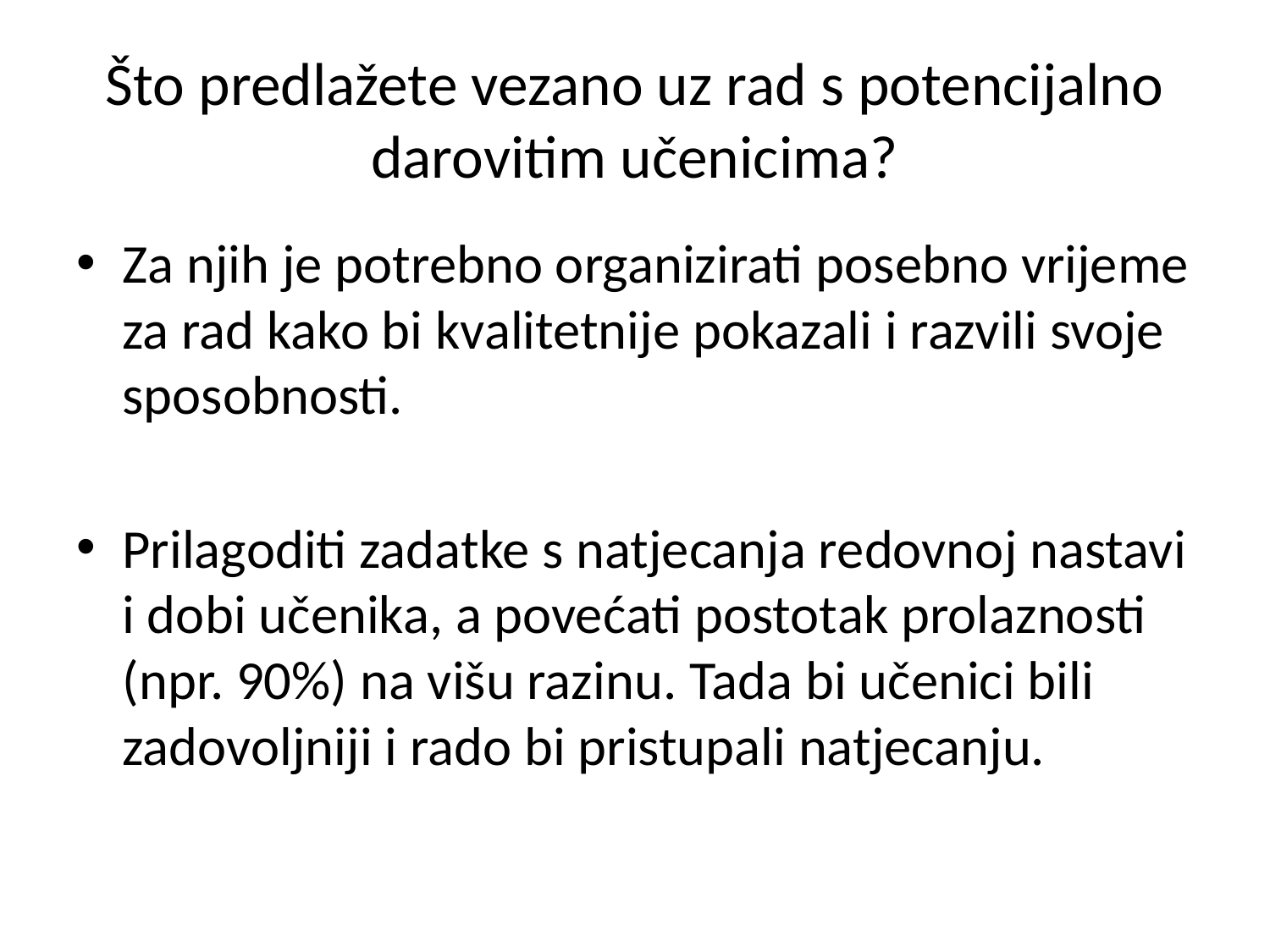

# Što predlažete vezano uz rad s potencijalno darovitim učenicima?
Za njih je potrebno organizirati posebno vrijeme za rad kako bi kvalitetnije pokazali i razvili svoje sposobnosti.

Prilagoditi zadatke s natjecanja redovnoj nastavi i dobi učenika, a povećati postotak prolaznosti (npr. 90%) na višu razinu. Tada bi učenici bili zadovoljniji i rado bi pristupali natjecanju.